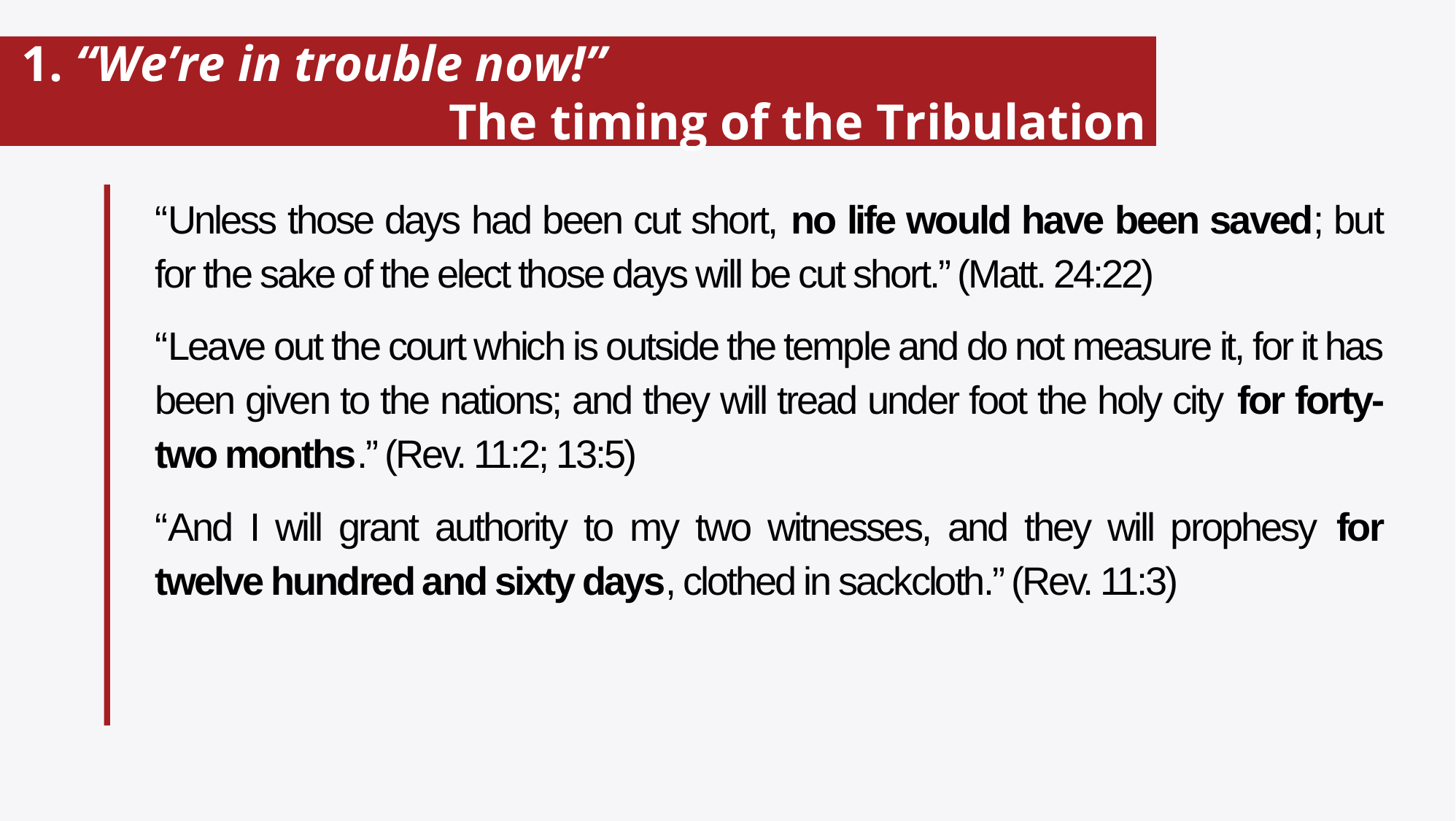

# 1. “We’re in trouble now!” The timing of the Tribulation
“Unless those days had been cut short, no life would have been saved; but for the sake of the elect those days will be cut short.” (Matt. 24:22)
“Leave out the court which is outside the temple and do not measure it, for it has been given to the nations; and they will tread under foot the holy city for forty-two months.” (Rev. 11:2; 13:5)
“And I will grant authority to my two witnesses, and they will prophesy for twelve hundred and sixty days, clothed in sackcloth.” (Rev. 11:3)